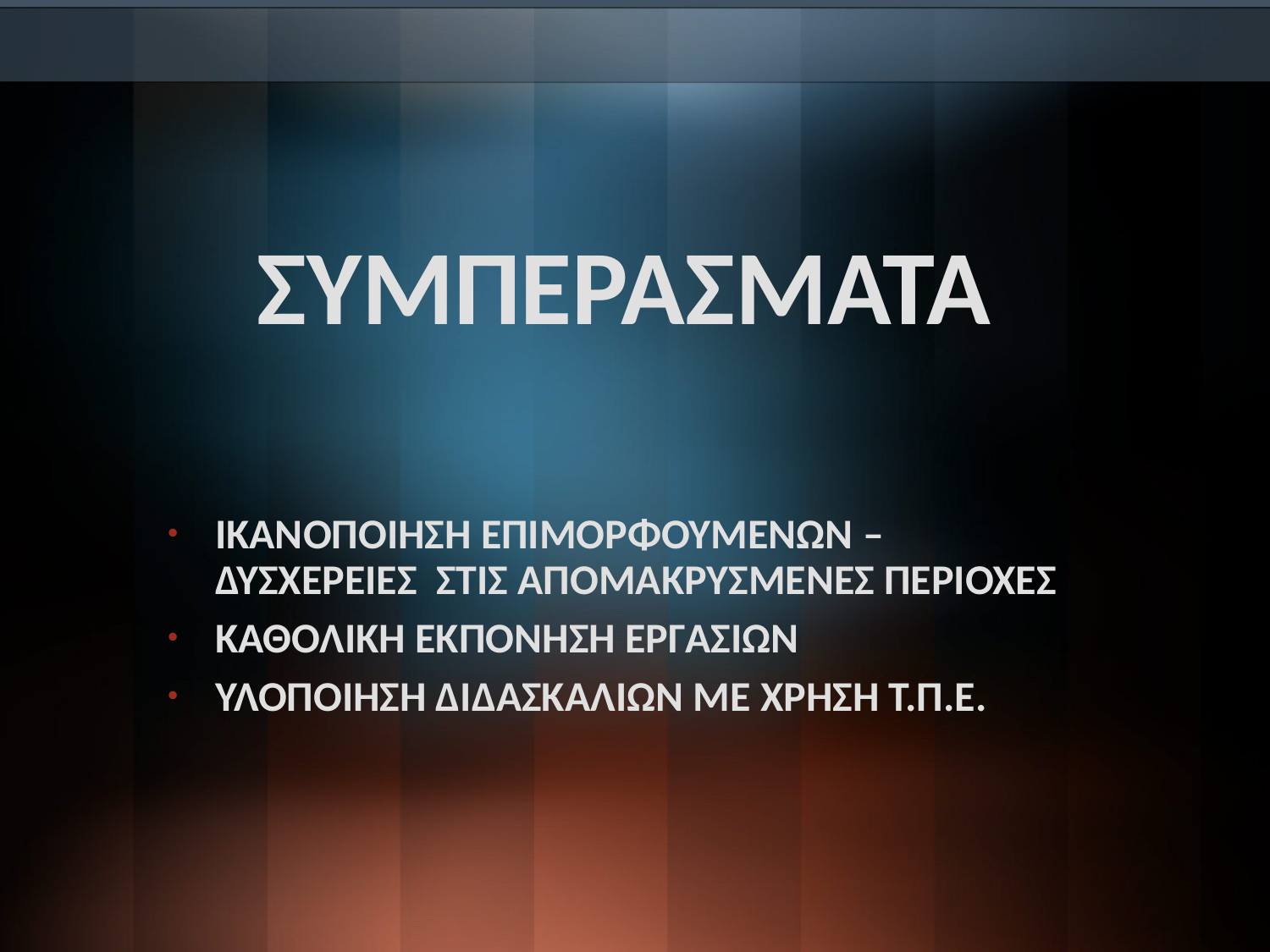

# ΣΥΜΠΕΡΑΣΜΑΤΑ
ΙΚΑΝΟΠΟΙΗΣΗ ΕΠΙΜΟΡΦΟΥΜΕΝΩΝ – ΔΥΣΧΕΡΕΙΕΣ  ΣΤΙΣ ΑΠΟΜΑΚΡΥΣΜΕΝΕΣ ΠΕΡΙΟΧΕΣ
ΚΑΘΟΛΙΚΗ ΕΚΠΟΝΗΣΗ ΕΡΓΑΣΙΩΝ
ΥΛΟΠΟΙΗΣΗ ΔΙΔΑΣΚΑΛΙΩΝ ΜΕ ΧΡΗΣΗ Τ.Π.Ε.